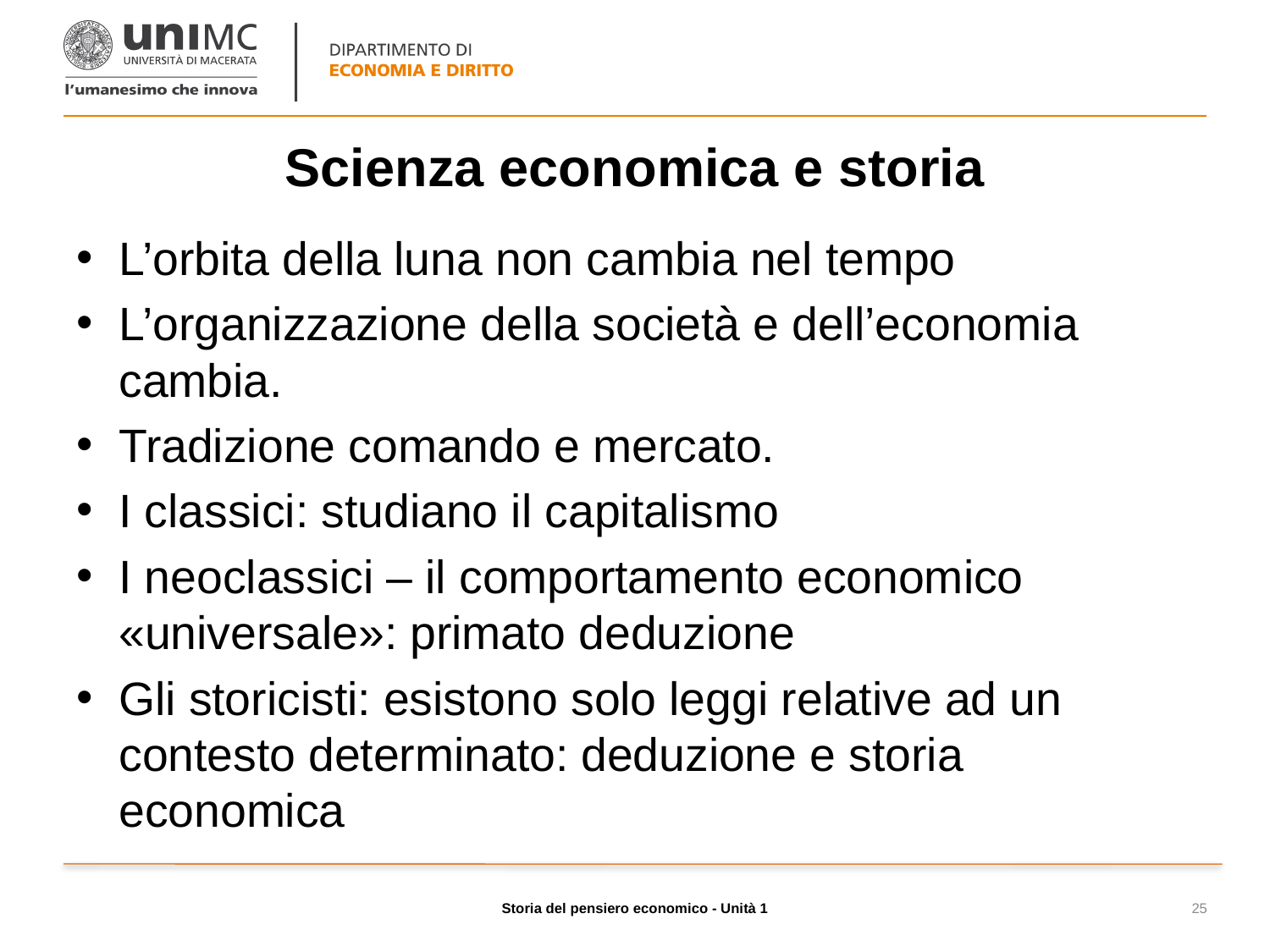

# Scienza economica e storia
L’orbita della luna non cambia nel tempo
L’organizzazione della società e dell’economia cambia.
Tradizione comando e mercato.
I classici: studiano il capitalismo
I neoclassici – il comportamento economico «universale»: primato deduzione
Gli storicisti: esistono solo leggi relative ad un contesto determinato: deduzione e storia economica
Storia del pensiero economico - Unità 1
25